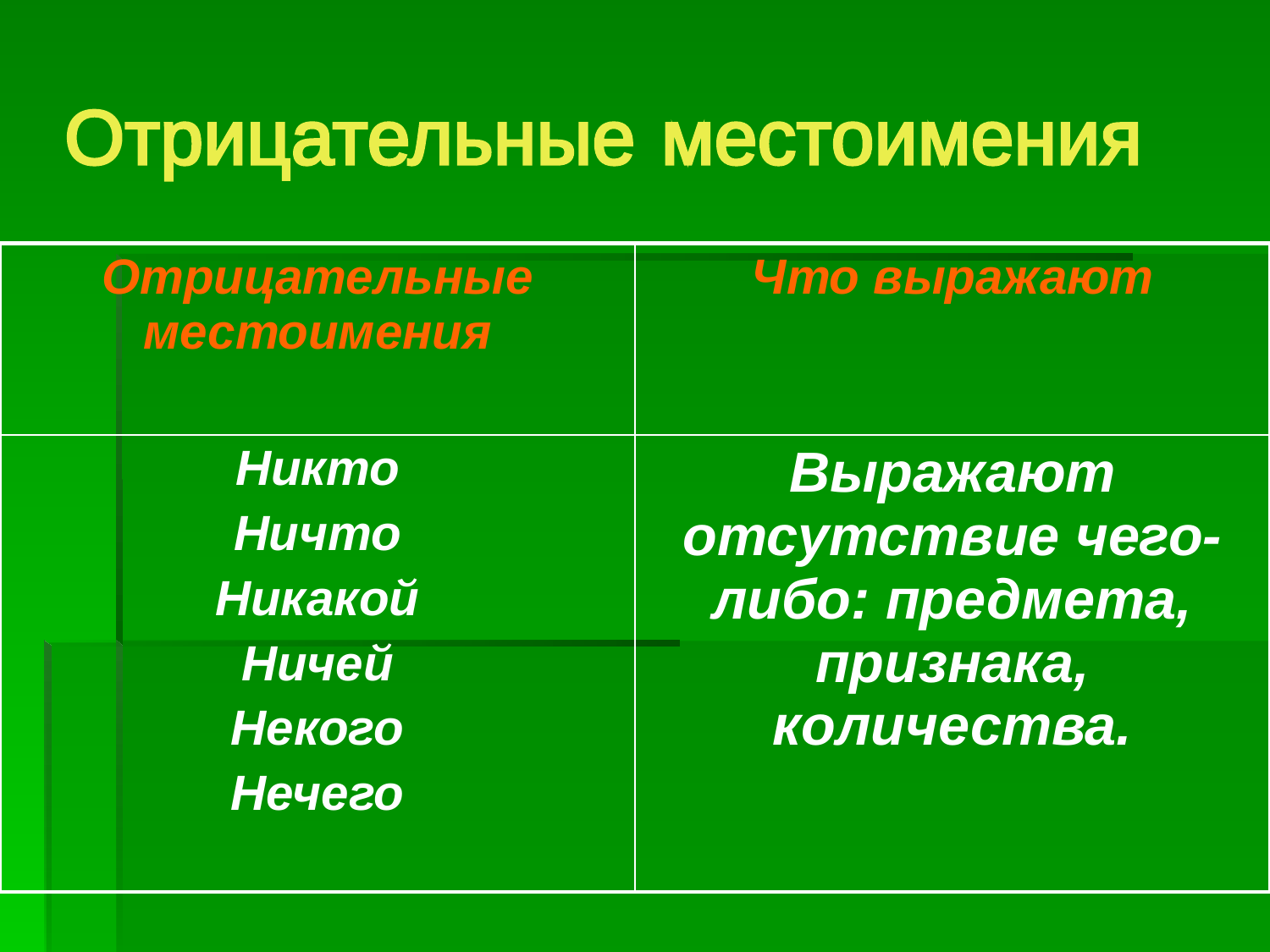

# Отрицательные местоимения
| Отрицательные местоимения | Что выражают |
| --- | --- |
| Никто Ничто Никакой Ничей Некого Нечего | Выражают отсутствие чего-либо: предмета, признака, количества. |